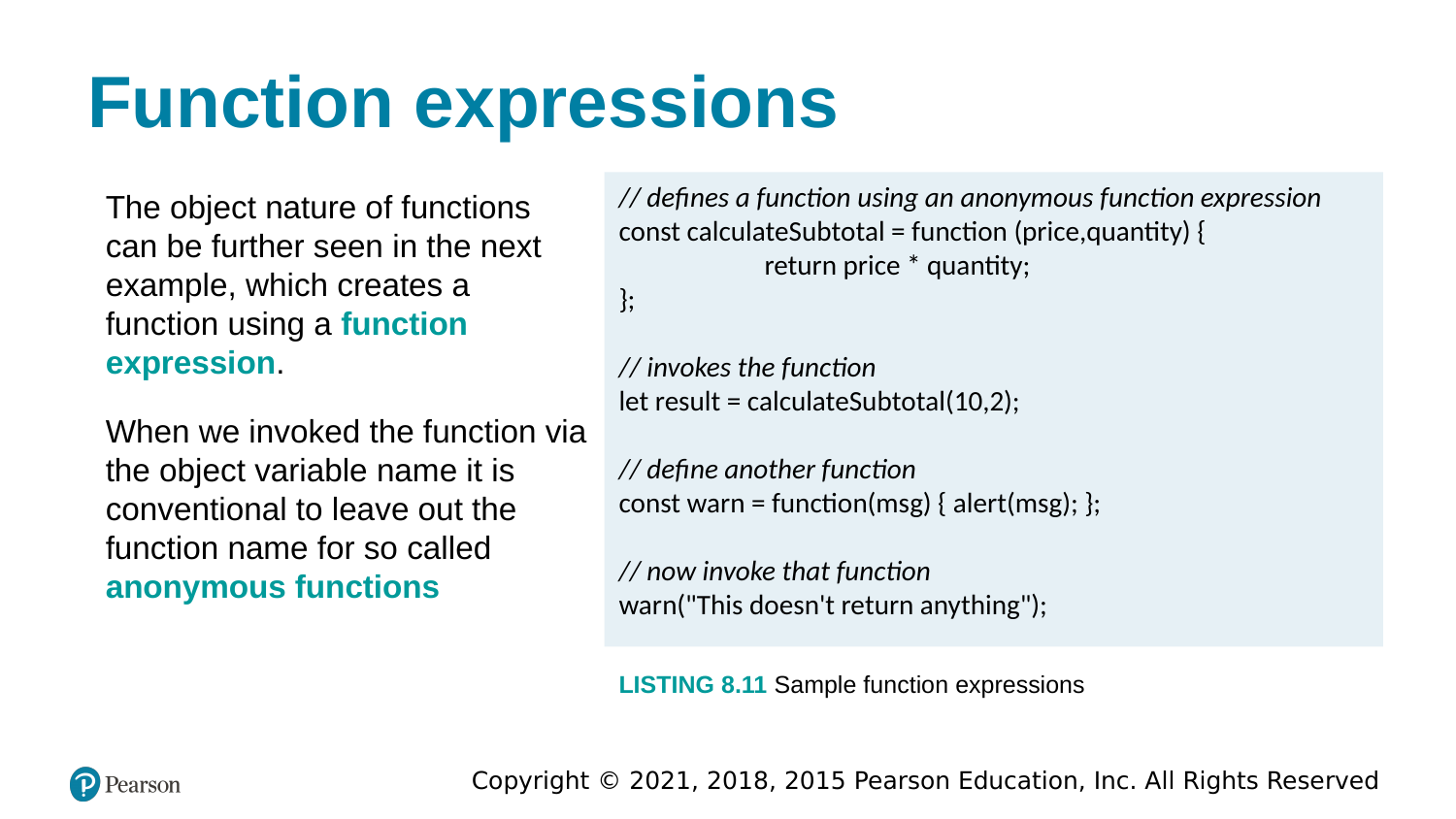

# Function expressions
// defines a function using an anonymous function expression
const calculateSubtotal = function (price,quantity) {
	return price * quantity;
};

// invokes the function
let result = calculateSubtotal(10,2);

// define another function
const warn = function(msg) { alert(msg); };

// now invoke that function
warn("This doesn't return anything");
The object nature of functions can be further seen in the next example, which creates a function using a function expression.
When we invoked the function via the object variable name it is conventional to leave out the function name for so called anonymous functions
LISTING 8.11 Sample function expressions